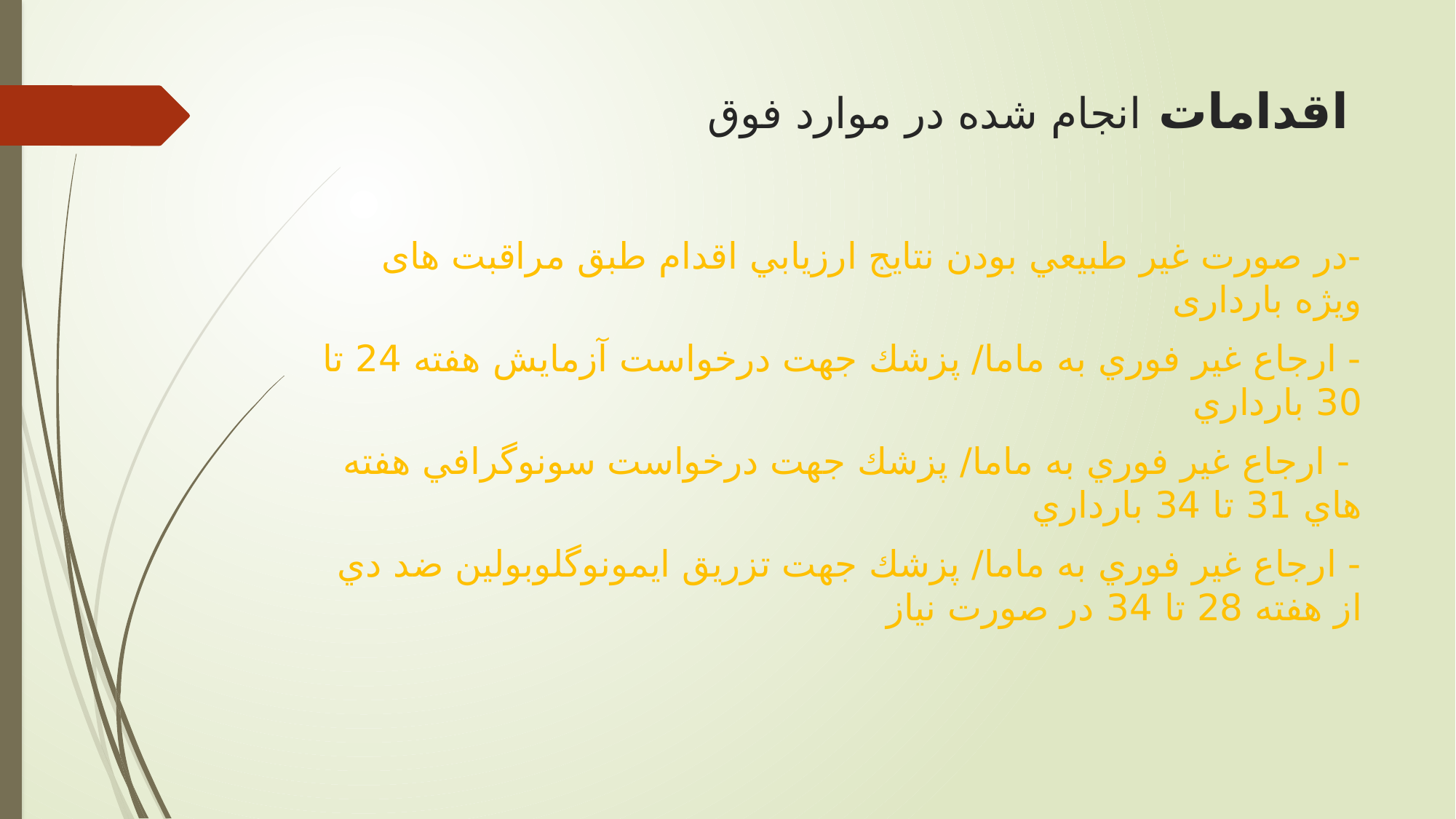

# اقدامات انجام شده در موارد فوق
-در صورت غیر طبیعي بودن نتايج ارزيابي اقدام طبق مراقبت های ویژه بارداری
- ارجاع غیر فوري به ماما/ پزشك جهت درخواست آزمايش هفته 24 تا 30 بارداري
 - ارجاع غیر فوري به ماما/ پزشك جهت درخواست سونوگرافي هفته هاي 31 تا 34 بارداري
- ارجاع غیر فوري به ماما/ پزشك جهت تزريق ايمونوگلوبولین ضد دي از هفته 28 تا 34 در صورت نیاز